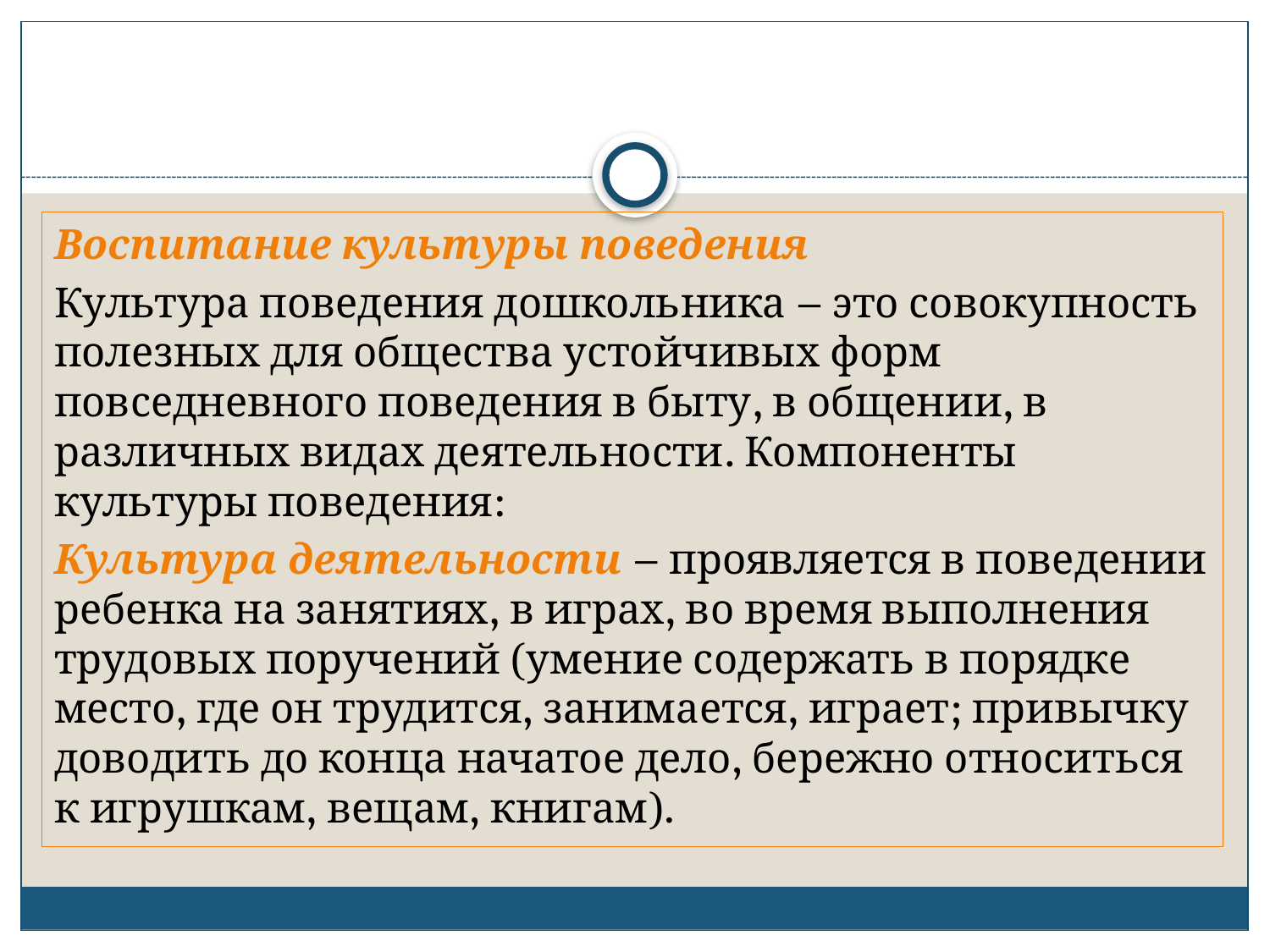

Воспитание культуры поведения
Культура поведения дошкольника – это совокупность полезных для общества устойчивых форм повседневного поведения в быту, в общении, в различных видах деятельности. Компоненты культуры поведения:
Культура деятельности – проявляется в поведении ребенка на занятиях, в играх, во время выполнения трудовых поручений (умение содержать в порядке место, где он трудится, занимается, играет; привычку доводить до конца начатое дело, бережно относиться к игрушкам, вещам, книгам).